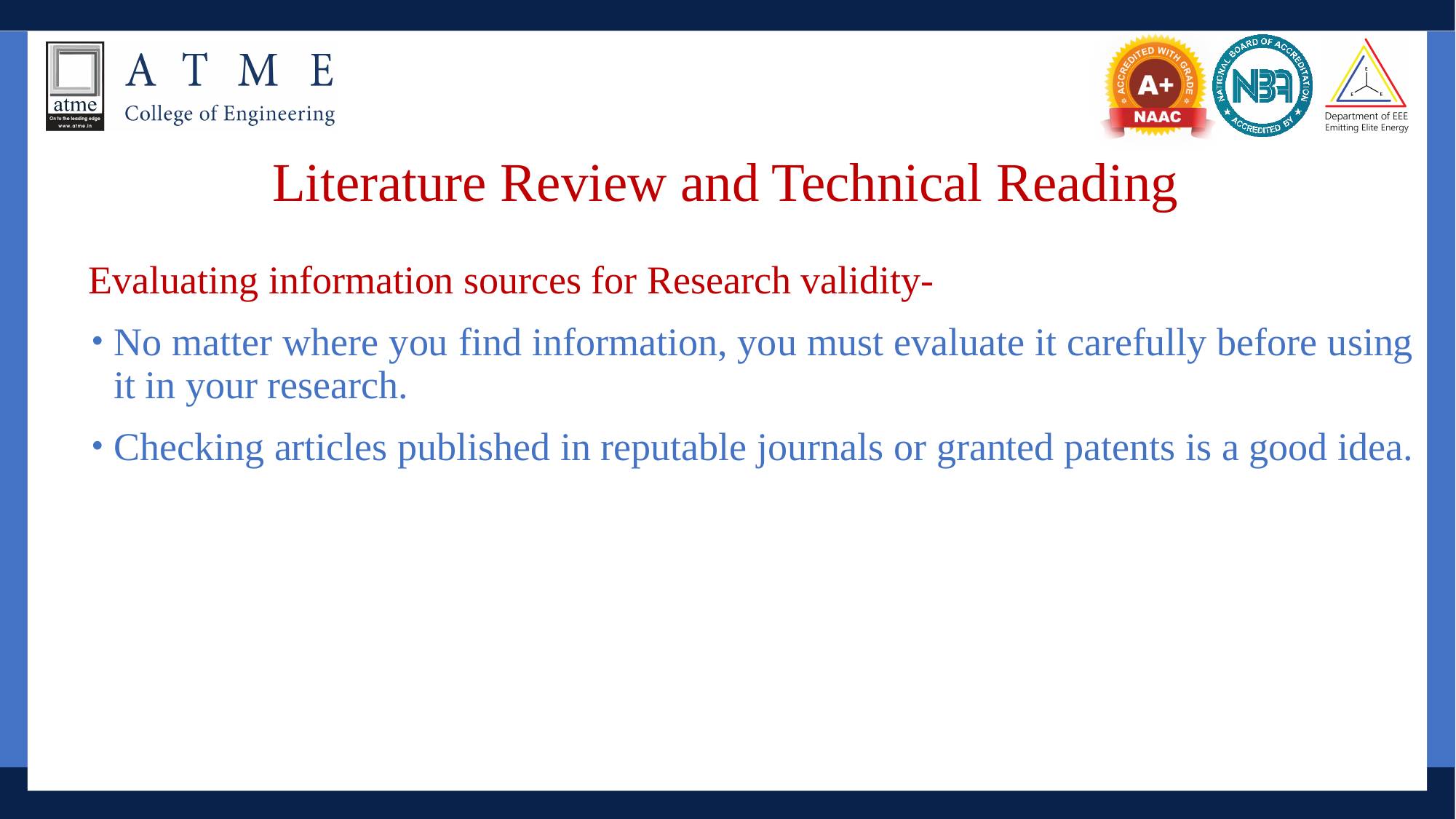

# Literature Review and Technical Reading
Evaluating information sources for Research validity-
No matter where you find information, you must evaluate it carefully before using it in your research.
Checking articles published in reputable journals or granted patents is a good idea.